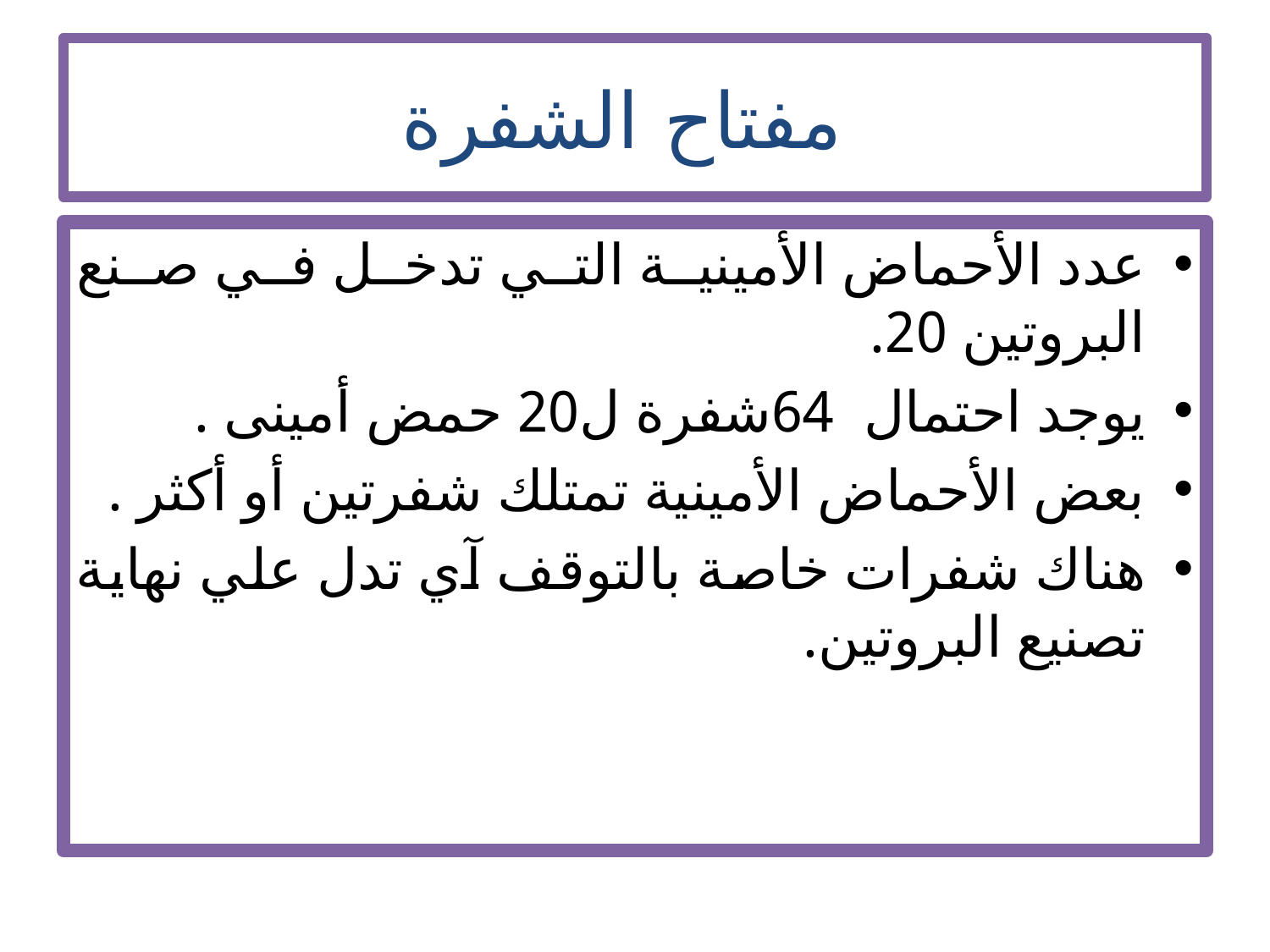

# مفتاح الشفرة
عدد الأحماض الأمينية التي تدخل في صنع البروتين 20.
يوجد احتمال  64شفرة ل20 حمض أمينى .
بعض الأحماض الأمينية تمتلك شفرتين أو أكثر .
هناك شفرات خاصة بالتوقف آي تدل علي نهاية تصنيع البروتين.